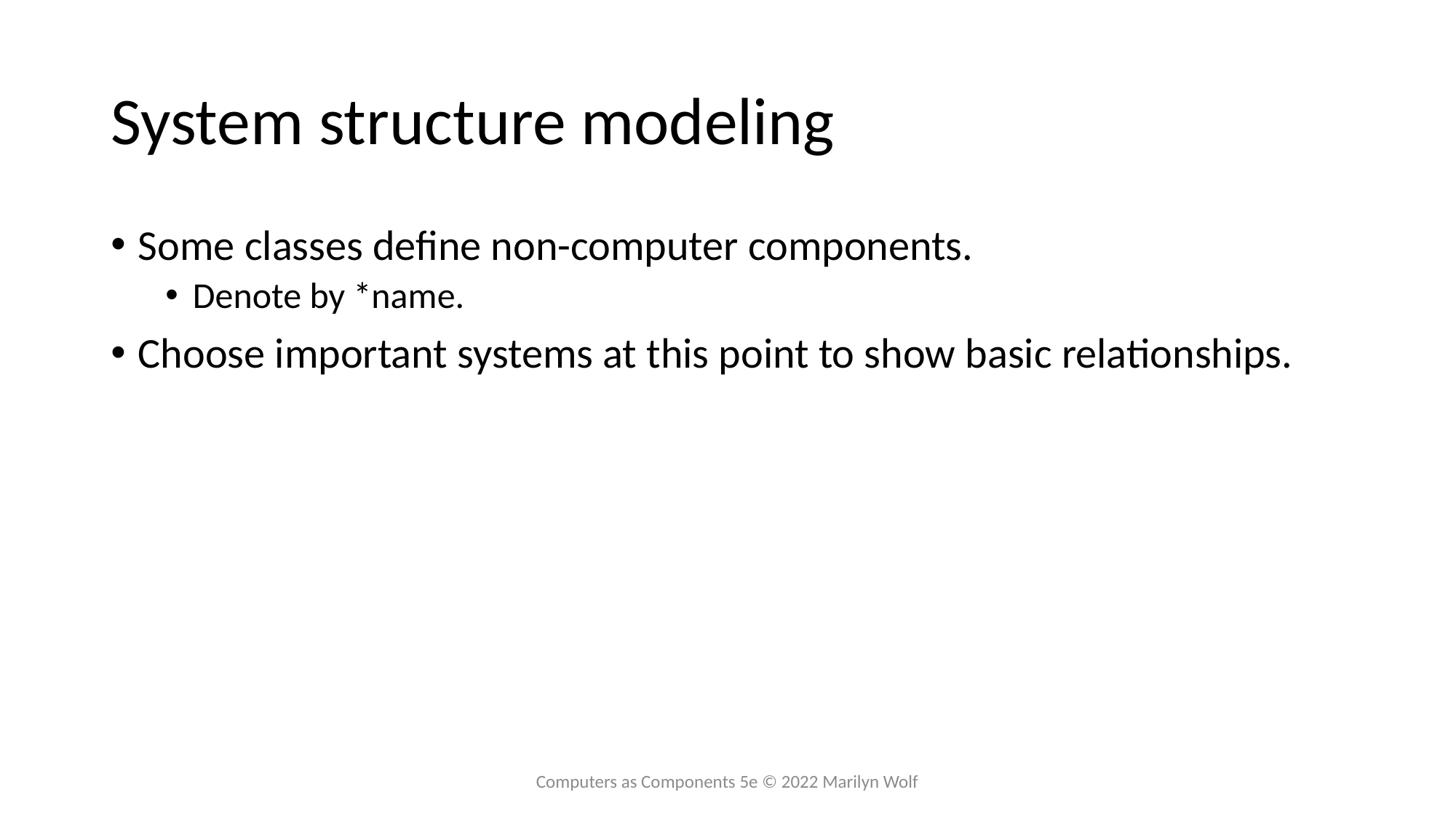

# System structure modeling
Some classes define non-computer components.
Denote by *name.
Choose important systems at this point to show basic relationships.
Computers as Components 5e © 2022 Marilyn Wolf